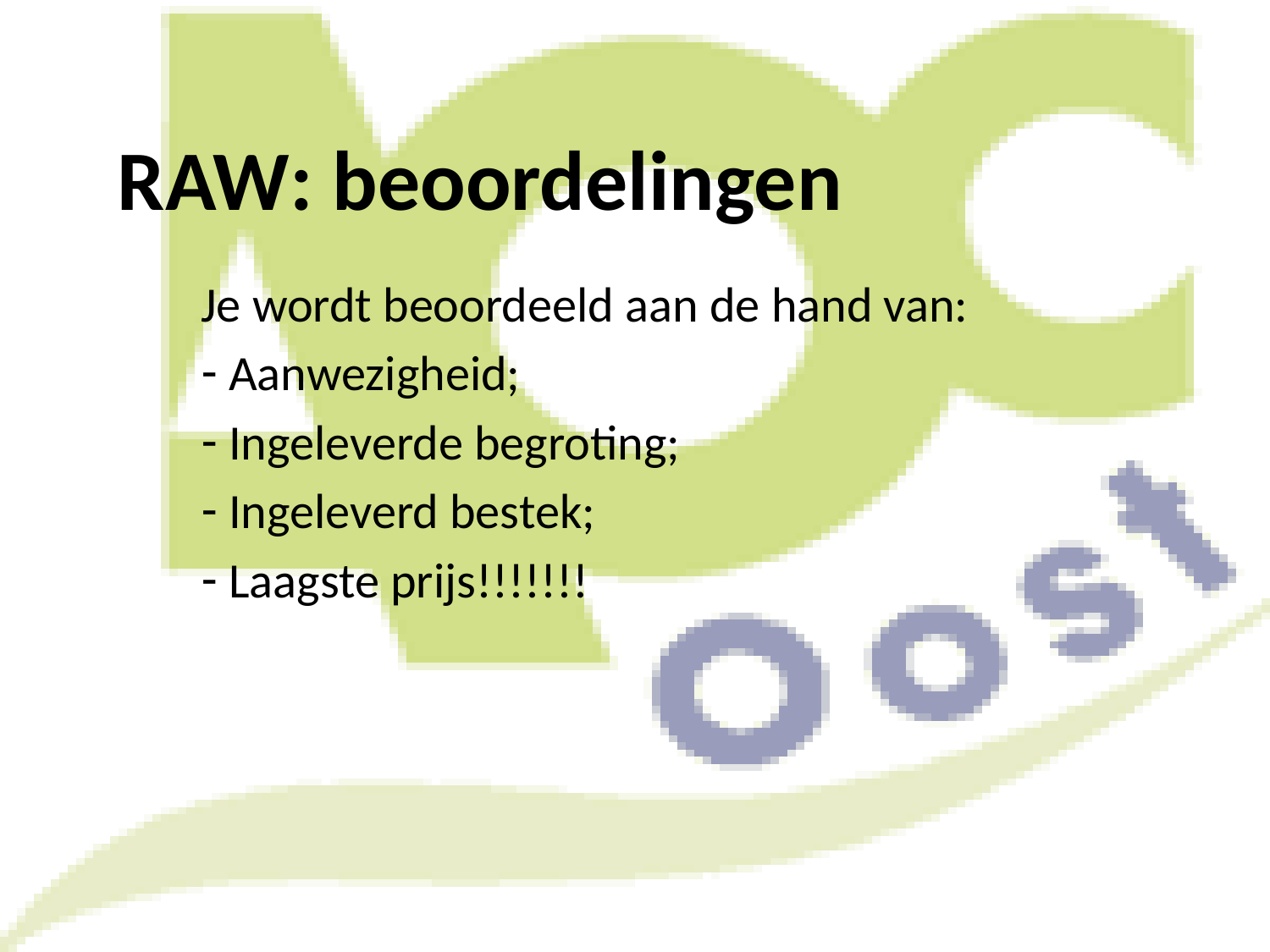

# RAW: beoordelingen
Je wordt beoordeeld aan de hand van:
 Aanwezigheid;
 Ingeleverde begroting;
 Ingeleverd bestek;
 Laagste prijs!!!!!!!